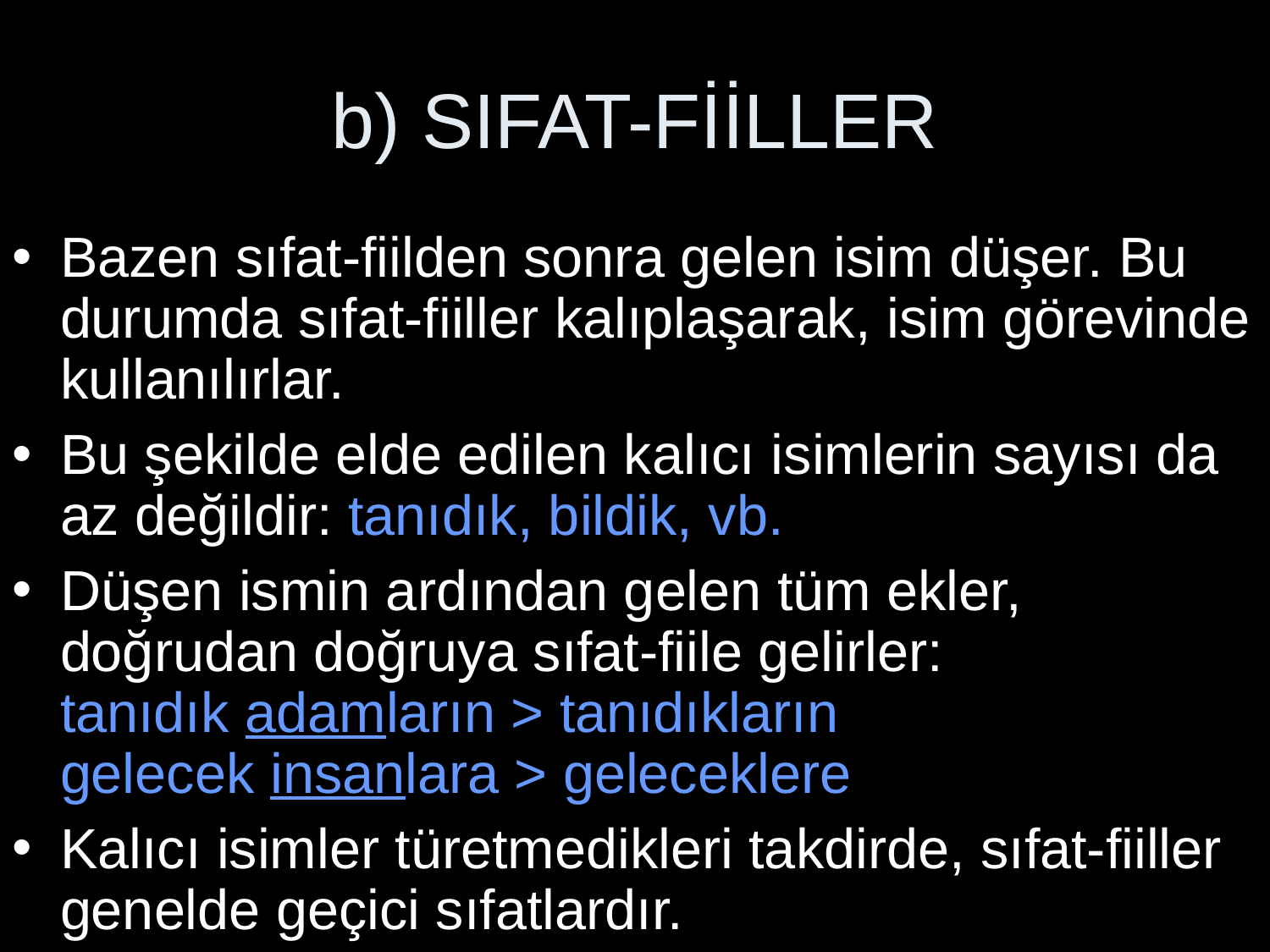

# b) SIFAT-FİİLLER
Bazen sıfat-fiilden sonra gelen isim düşer. Bu durumda sıfat-fiiller kalıplaşarak, isim görevinde kullanılırlar.
Bu şekilde elde edilen kalıcı isimlerin sayısı da az değildir: tanıdık, bildik, vb.
Düşen ismin ardından gelen tüm ekler, doğrudan doğruya sıfat-fiile gelirler:
tanıdık adamların > tanıdıkların
gelecek insanlara > geleceklere
Kalıcı isimler türetmedikleri takdirde, sıfat-fiiller genelde geçici sıfatlardır.